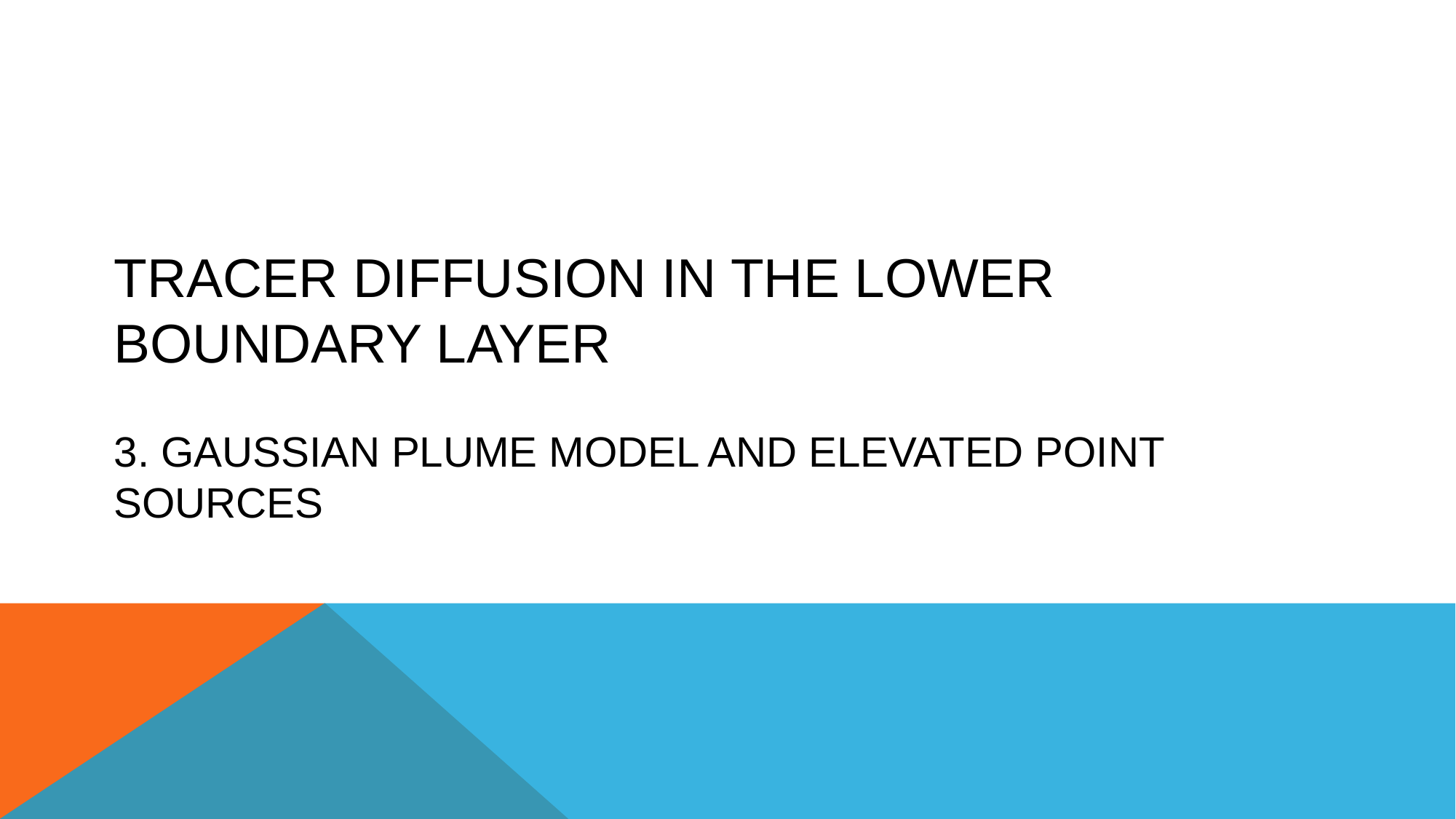

# Tracer diffusion in the lower boundary layer 3. Gaussian plume model and elevated point sources